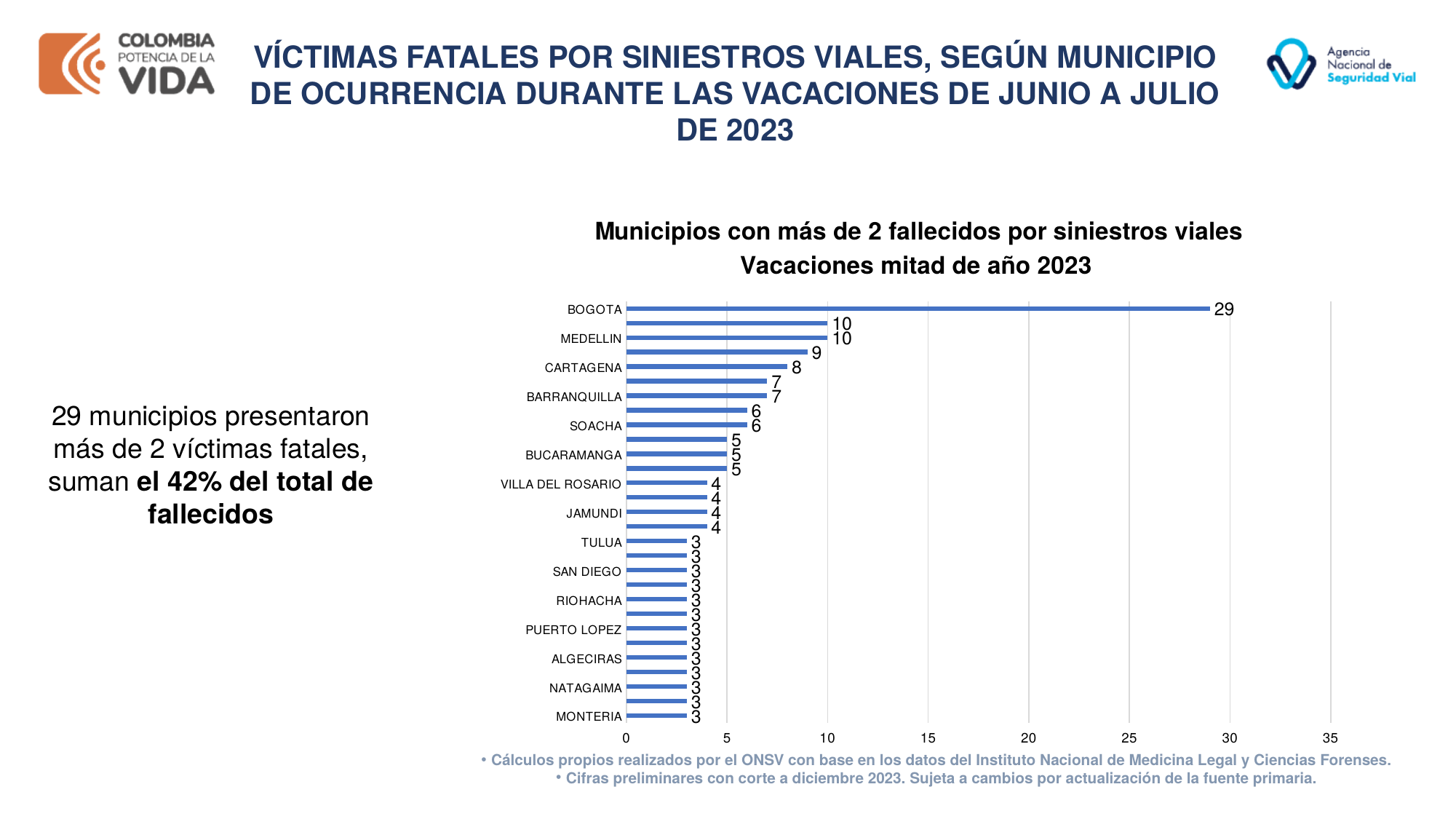

VÍCTIMAS FATALES POR SINIESTROS VIALES, SEGÚN MUNICIPIO DE OCURRENCIA DURANTE LAS VACACIONES DE JUNIO A JULIO DE 2023

### Chart: Municipios con más de 2 fallecidos por siniestros viales
Vacaciones mitad de año 2023

| Category | Total |
|---|---|
| MONTERIA | 3.0 |
| AGUACHICA | 3.0 |
| NATAGAIMA | 3.0 |
| LA DORADA | 3.0 |
| ALGECIRAS | 3.0 |
| CAMPOALEGRE | 3.0 |
| PUERTO LOPEZ | 3.0 |
| EL CARMEN VIBORAL | 3.0 |
| RIOHACHA | 3.0 |
| CIMITARRA | 3.0 |
| SAN DIEGO | 3.0 |
| TURBO | 3.0 |
| TULUA | 3.0 |
| PALMIRA | 4.0 |
| JAMUNDI | 4.0 |
| VALLEDUPAR | 4.0 |
| VILLA DEL ROSARIO | 4.0 |
| SANTA MARTA | 5.0 |
| BUCARAMANGA | 5.0 |
| POPAYAN | 5.0 |
| SOACHA | 6.0 |
| CUCUTA | 6.0 |
| BARRANQUILLA | 7.0 |
| CALI | 7.0 |
| CARTAGENA | 8.0 |
| PASTO | 9.0 |
| MEDELLIN | 10.0 |
| PEREIRA | 10.0 |
| BOGOTA | 29.0 |
29 municipios presentaron más de 2 víctimas fatales, suman el 42% del total de fallecidos
Cálculos propios realizados por el ONSV con base en los datos del Instituto Nacional de Medicina Legal y Ciencias Forenses.
Cifras preliminares con corte a diciembre 2023. Sujeta a cambios por actualización de la fuente primaria.